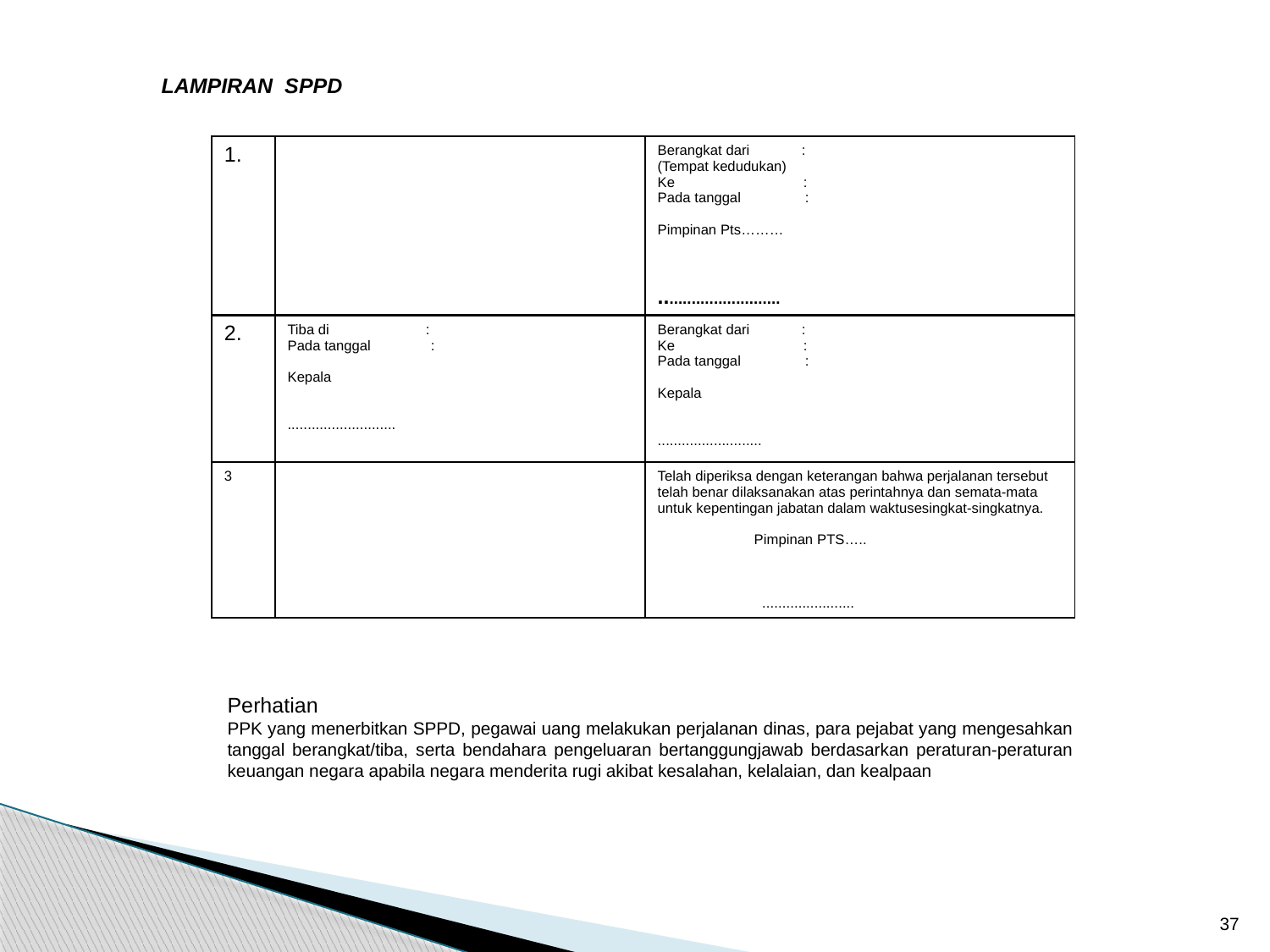

LAMPIRAN  SPPD
| 1. |  | Berangkat dari : (Tempat kedudukan) Ke : Pada tanggal : Pimpinan Pts……… ........................... |
| --- | --- | --- |
| 2. | Tiba di : Pada tanggal : Kepala ........................... | Berangkat dari : Ke : Pada tanggal : Kepala .......................... |
| 3 |  | Telah diperiksa dengan keterangan bahwa perjalanan tersebut telah benar dilaksanakan atas perintahnya dan semata-mata untuk kepentingan jabatan dalam waktusesingkat-singkatnya. Pimpinan PTS….. ....................... |
Perhatian
PPK yang menerbitkan SPPD, pegawai uang melakukan perjalanan dinas, para pejabat yang mengesahkan tanggal berangkat/tiba, serta bendahara pengeluaran bertanggungjawab berdasarkan peraturan-peraturan keuangan negara apabila negara menderita rugi akibat kesalahan, kelalaian, dan kealpaan
37